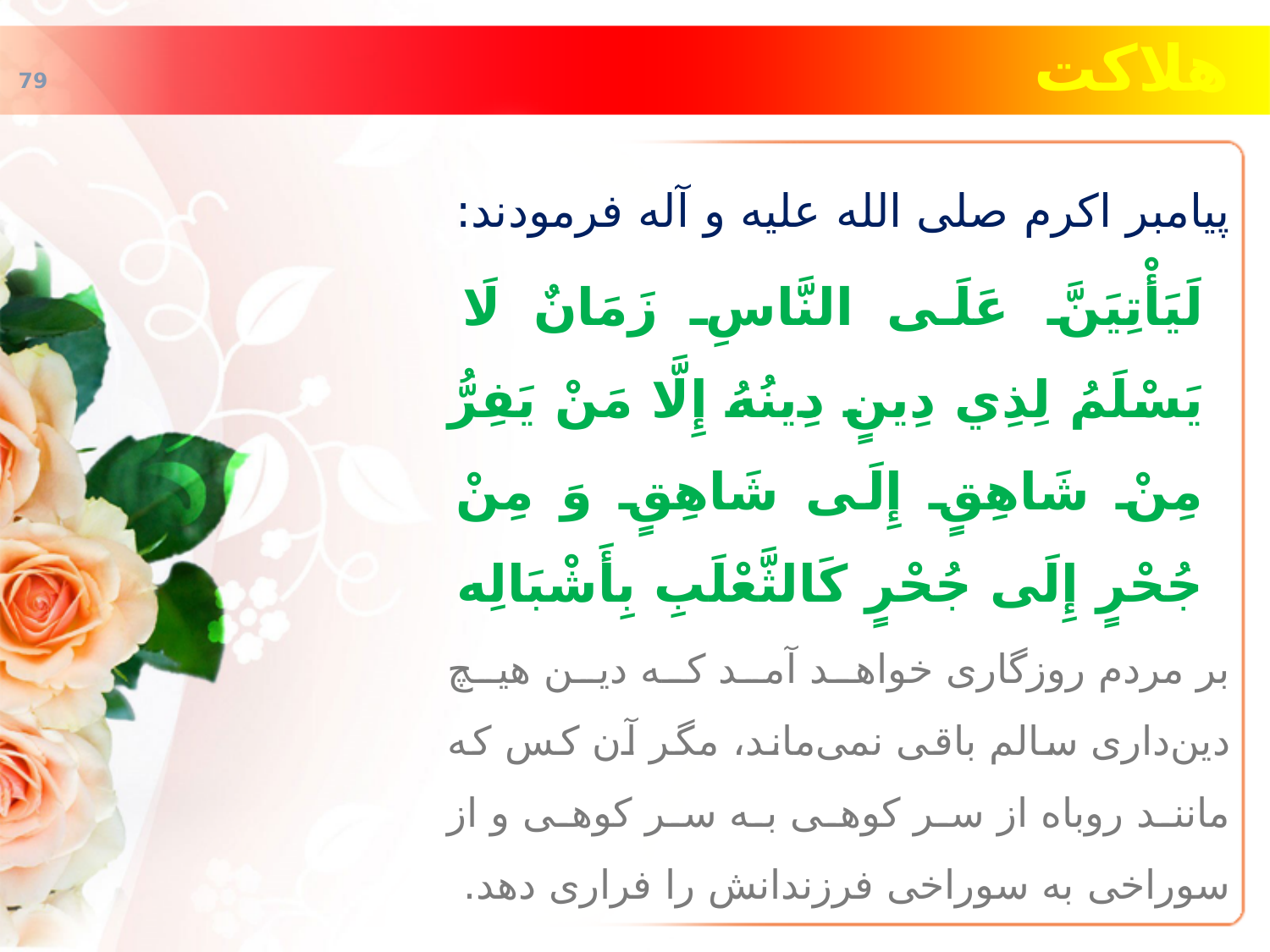

# هلاکت
پیامبر اکرم صلی الله علیه و آله فرمودند:
لَيَأْتِيَنَّ عَلَى النَّاسِ زَمَانٌ لَا يَسْلَمُ لِذِي دِينٍ دِينُهُ إِلَّا مَنْ يَفِرُّ مِنْ شَاهِقٍ إِلَى شَاهِقٍ وَ مِنْ جُحْرٍ إِلَى جُحْرٍ كَالثَّعْلَبِ بِأَشْبَالِه‏
بر مردم روزگاری خواهد آمد که دین هیچ دین‌داری سالم باقی نمی‌ماند، مگر آن کس که مانند روباه از سر کوهی به سر کوهی و از سوراخی به سوراخی فرزندانش را فراری دهد.